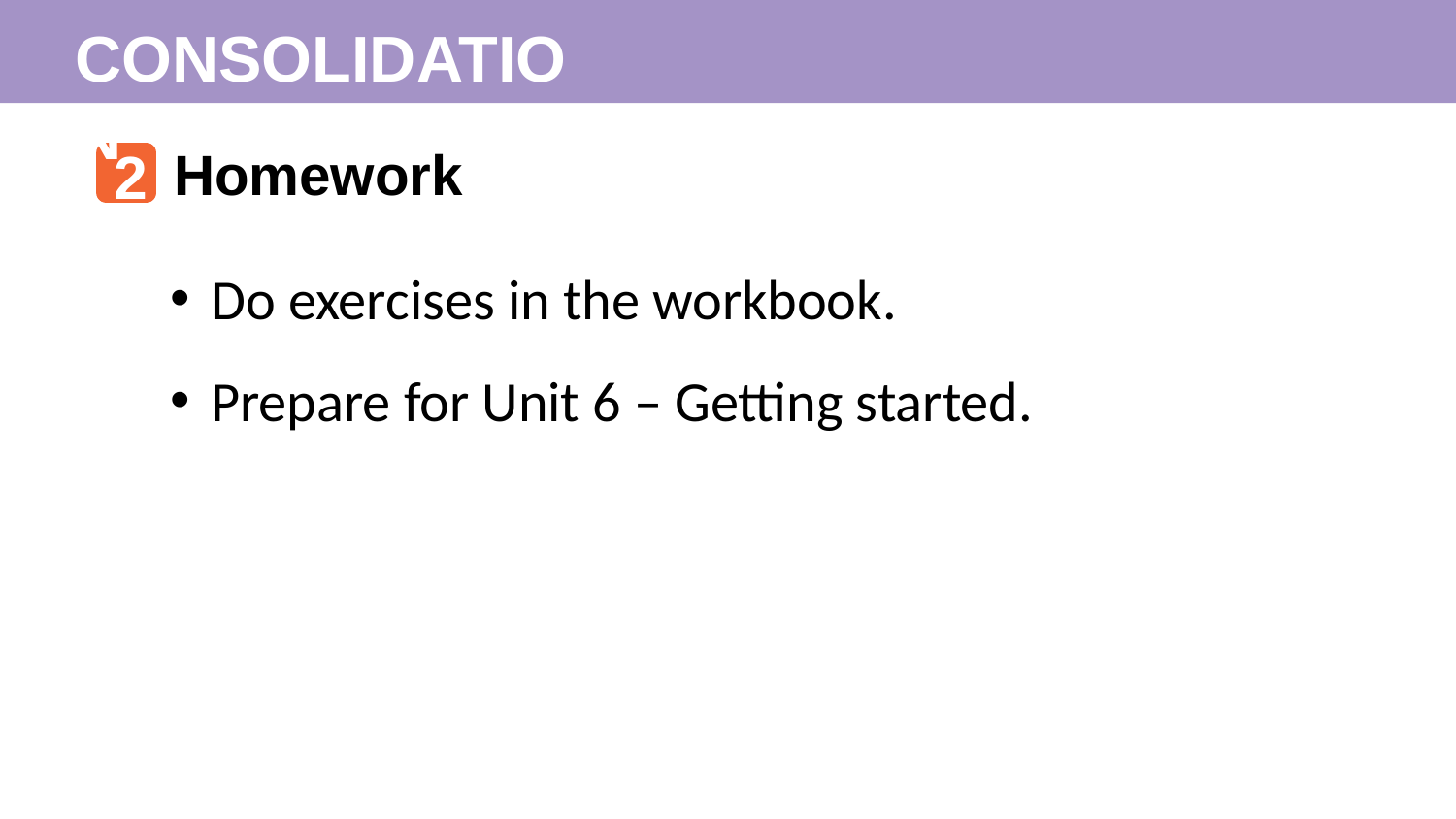

CONSOLIDATION
2
Homework

Do exercises in the workbook.
Prepare for Unit 6 – Getting started.